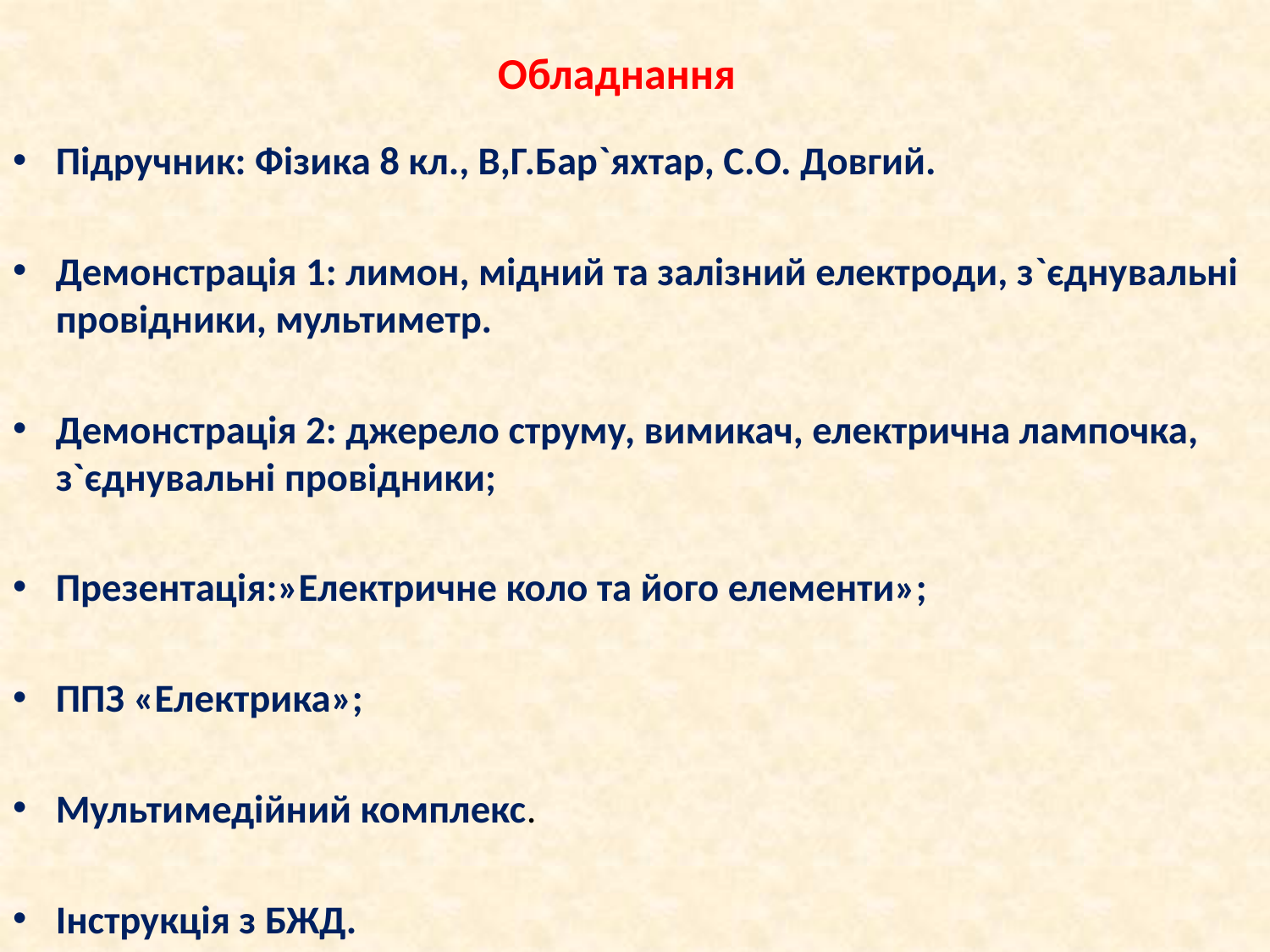

# Обладнання
Підручник: Фізика 8 кл., В,Г.Бар`яхтар, С.О. Довгий.

Демонстрація 1: лимон, мідний та залізний електроди, з`єднувальні провідники, мультиметр.

Демонстрація 2: джерело струму, вимикач, електрична лампочка, з`єднувальні провідники;

Презентація:»Електричне коло та його елементи»;

ППЗ «Електрика»;

Мультимедійний комплекс.

Інструкція з БЖД.